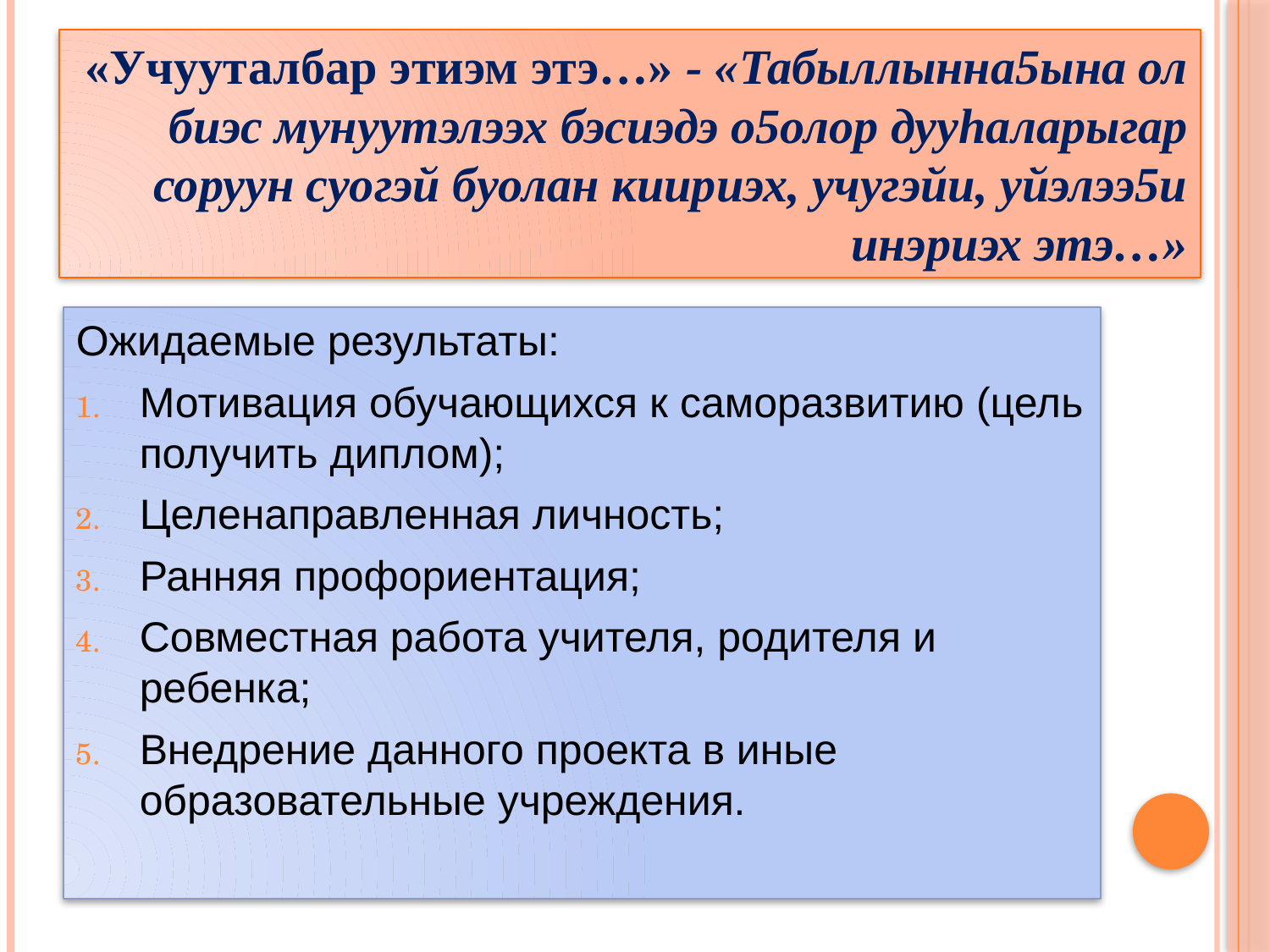

# «Учууталбар этиэм этэ…» - «Табыллынна5ына ол биэс мунуутэлээх бэсиэдэ о5олор дууhаларыгар соруун суогэй буолан киириэх, учугэйи, уйэлээ5и инэриэх этэ…»
Ожидаемые результаты:
Мотивация обучающихся к саморазвитию (цель получить диплом);
Целенаправленная личность;
Ранняя профориентация;
Совместная работа учителя, родителя и ребенка;
Внедрение данного проекта в иные образовательные учреждения.